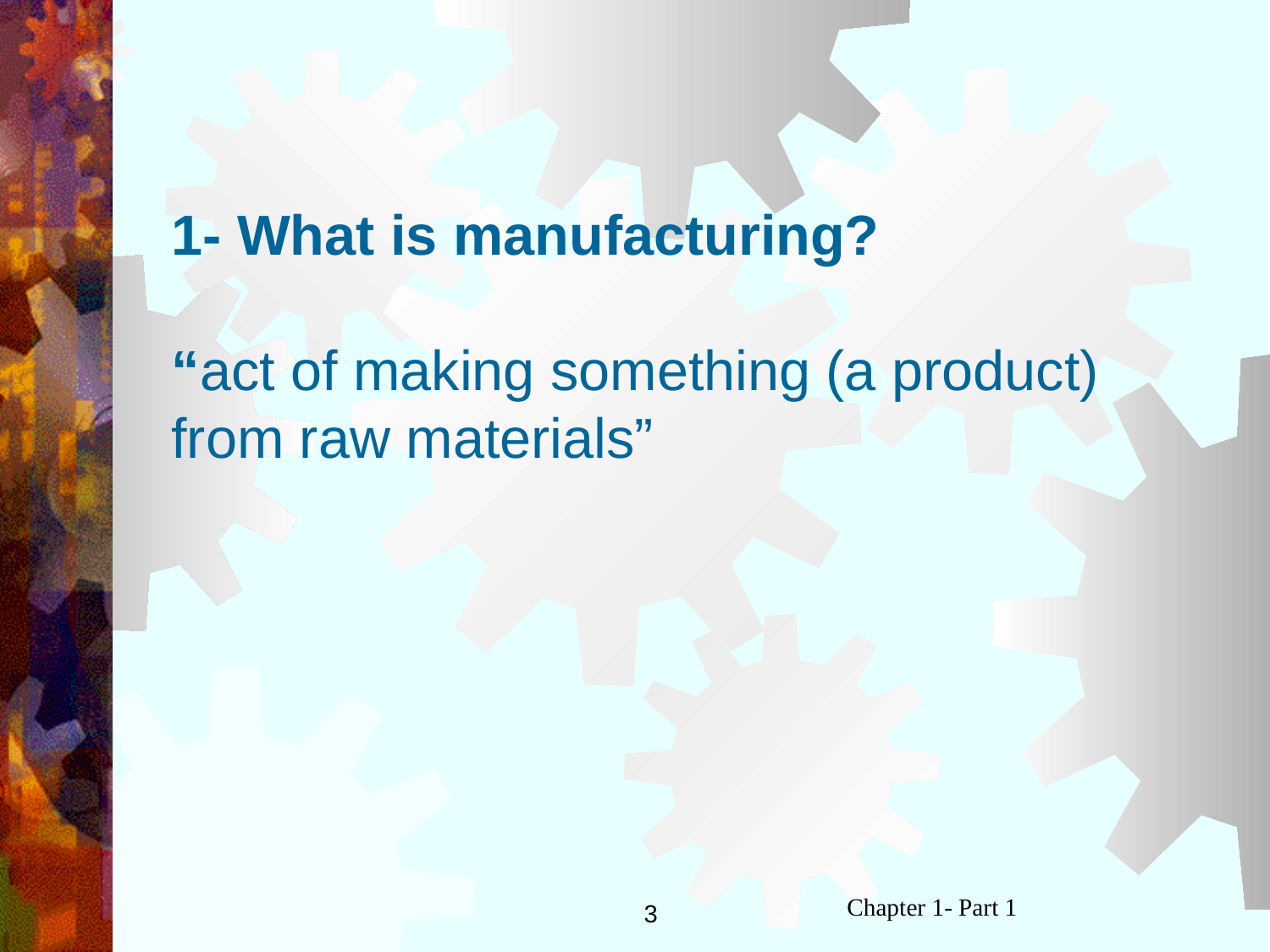

# 1- What is manufacturing? “act of making something (a product) from raw materials”
3
Chapter 1- Part 1